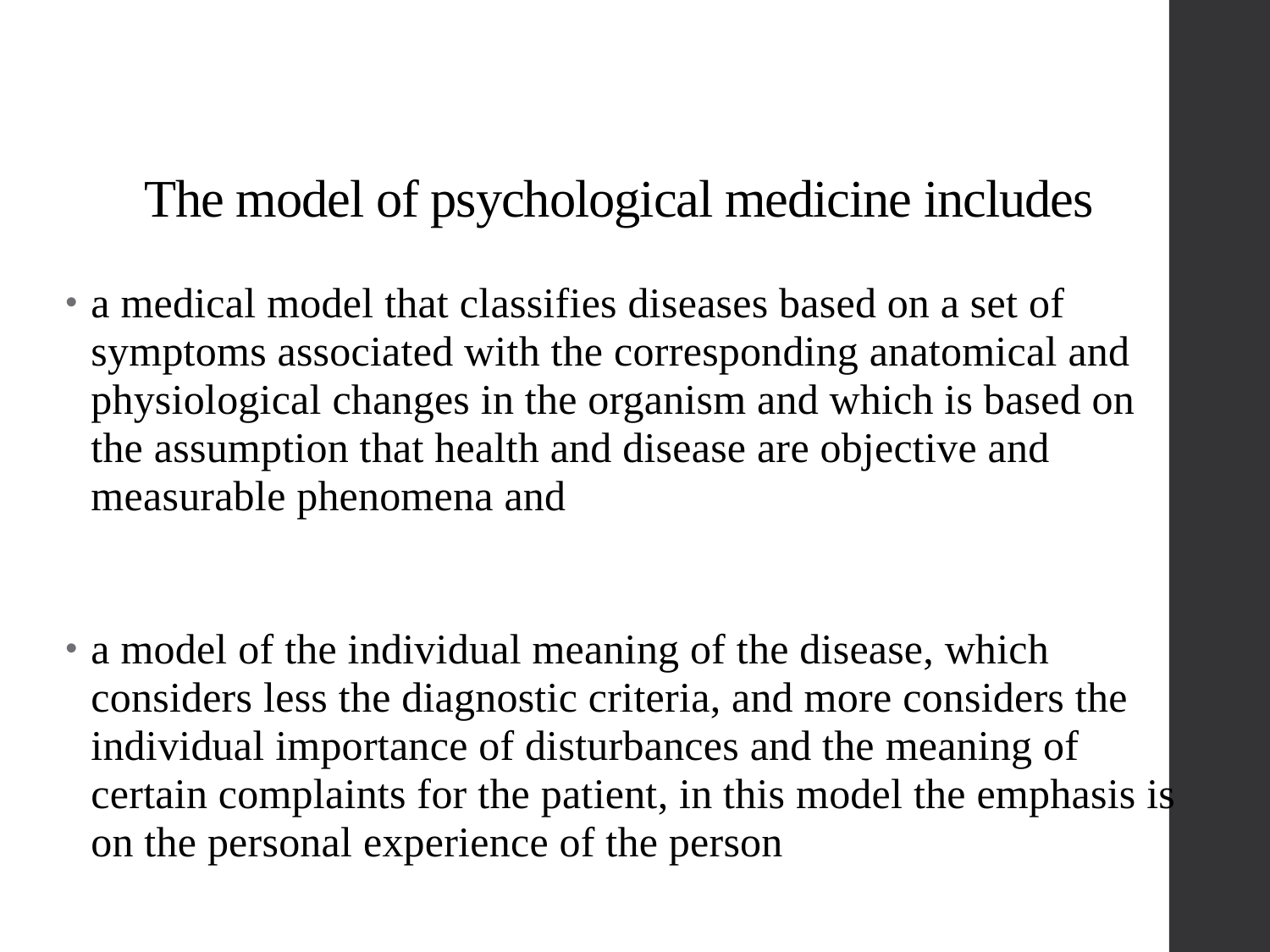

# The model of psychological medicine includes
a medical model that classifies diseases based on a set of symptoms associated with the corresponding anatomical and physiological changes in the organism and which is based on the assumption that health and disease are objective and measurable phenomena and

a model of the individual meaning of the disease, which considers less the diagnostic criteria, and more considers the individual importance of disturbances and the meaning of certain complaints for the patient, in this model the emphasis is on the personal experience of the person